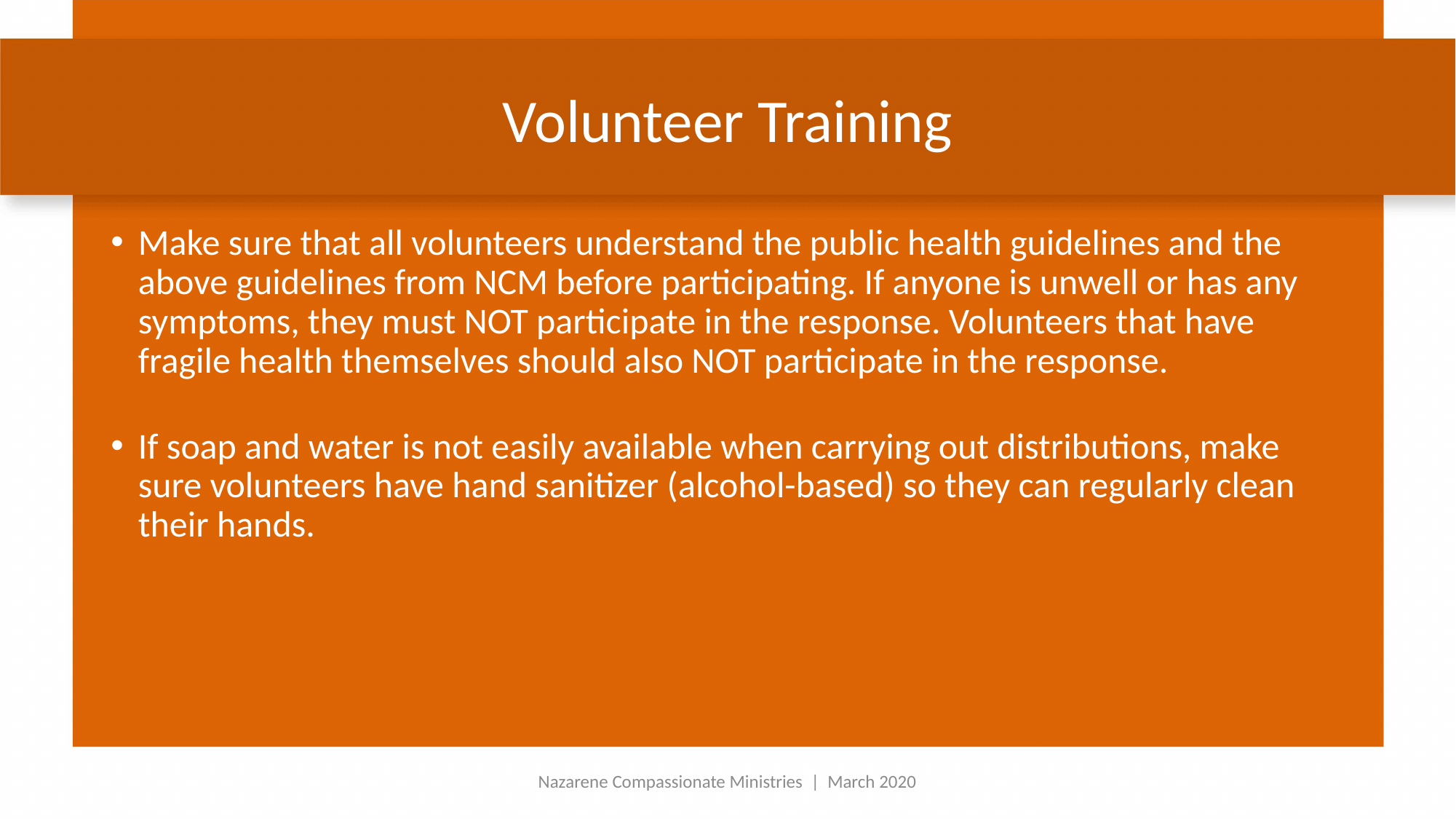

# Volunteer Training
Make sure that all volunteers understand the public health guidelines and the above guidelines from NCM before participating. If anyone is unwell or has any symptoms, they must NOT participate in the response. Volunteers that have fragile health themselves should also NOT participate in the response.

If soap and water is not easily available when carrying out distributions, make sure volunteers have hand sanitizer (alcohol-based) so they can regularly clean their hands.

Nazarene Compassionate Ministries  |  March 2020